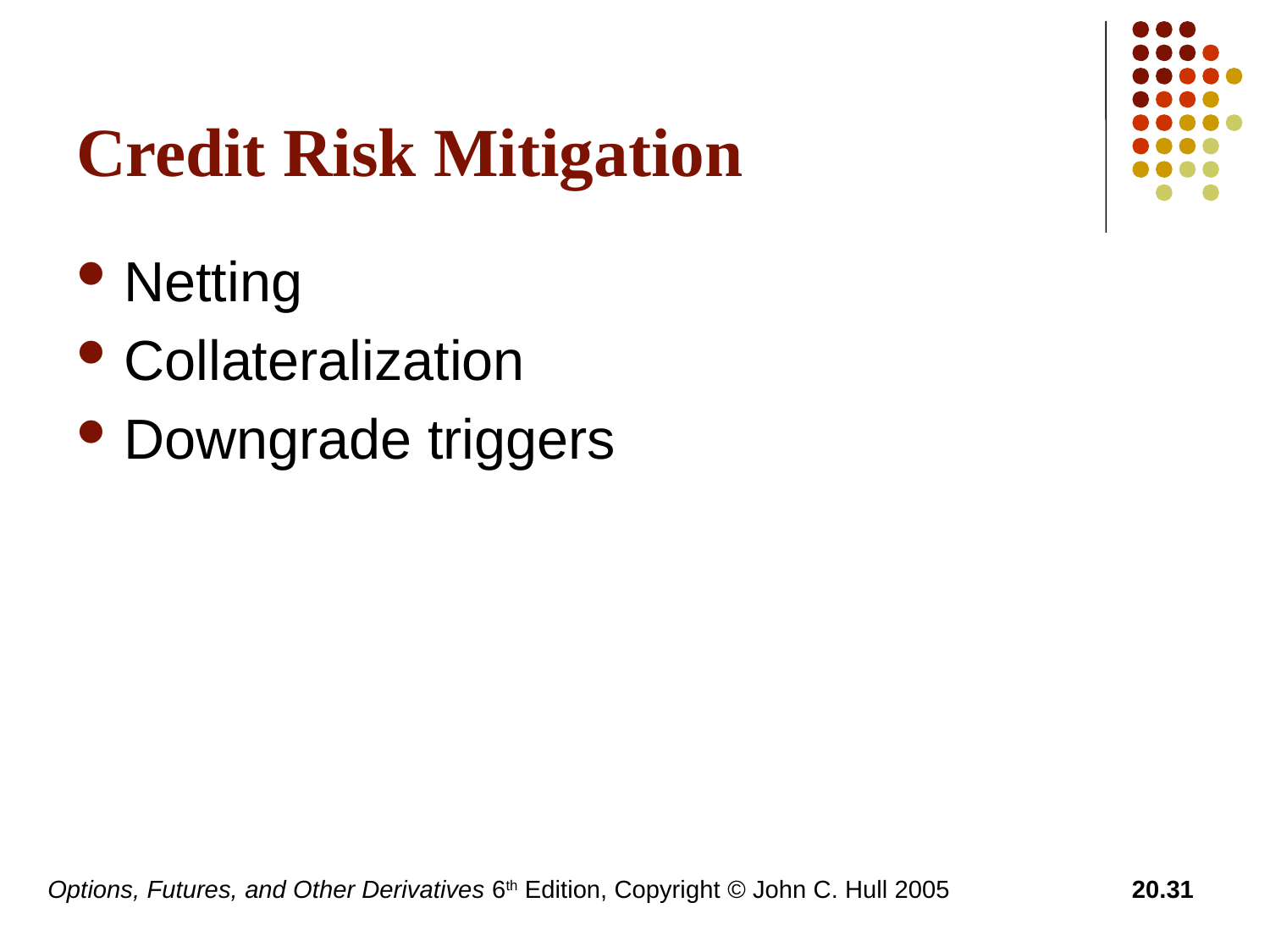

# Credit Risk Mitigation
Netting
Collateralization
Downgrade triggers
Options, Futures, and Other Derivatives 6th Edition, Copyright © John C. Hull 2005
20.31